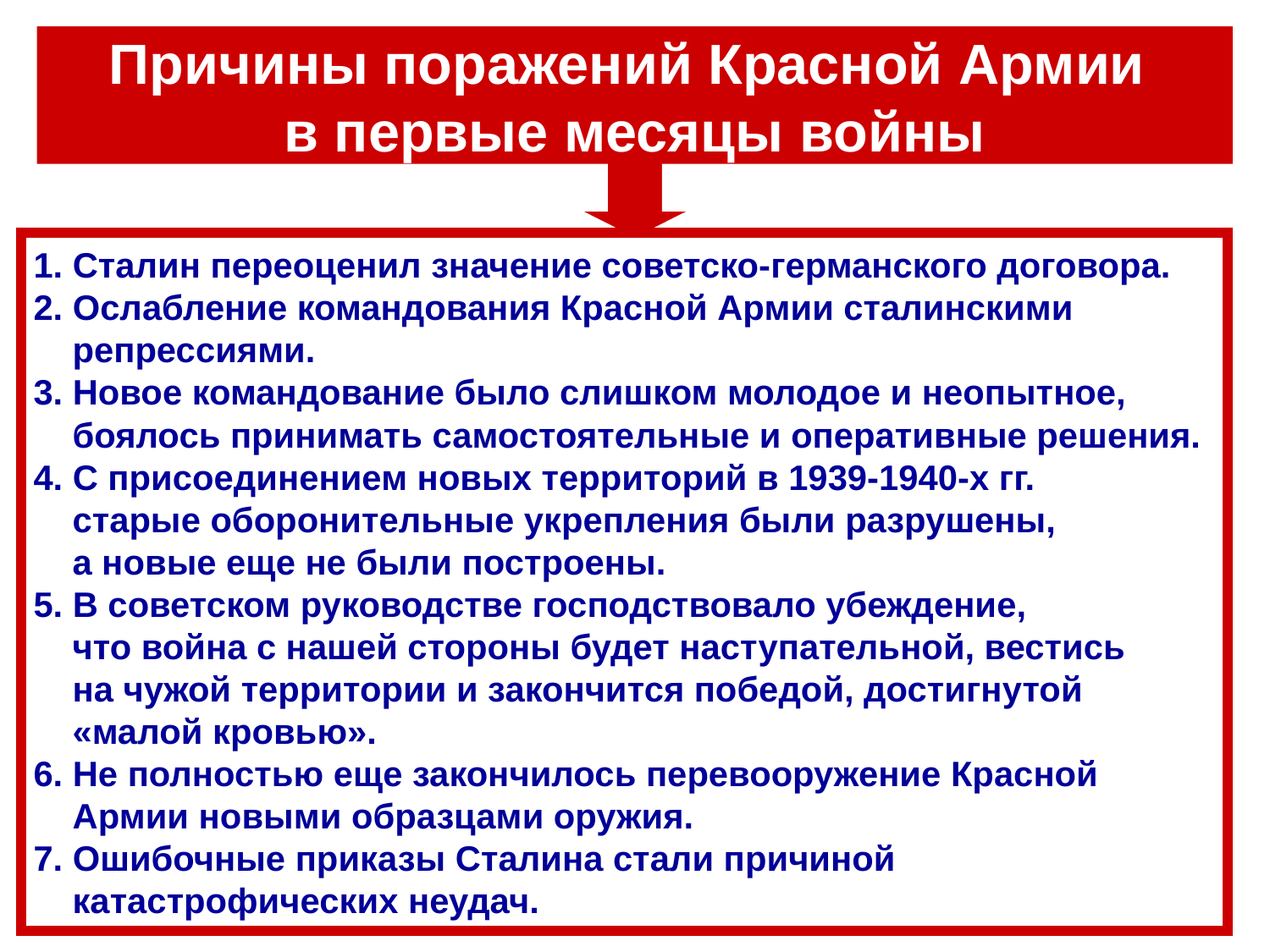

Причины поражений Красной Армии
в первые месяцы войны
1. Сталин переоценил значение советско-германского договора.
2. Ослабление командования Красной Армии сталинскими
    репрессиями.
3. Новое командование было слишком молодое и неопытное,
    боялось принимать самостоятельные и оперативные решения.
4. С присоединением новых территорий в 1939-1940-х гг.
    старые оборонительные укрепления были разрушены,
    а новые еще не были построены.
5. В советском руководстве господствовало убеждение,
    что война с нашей стороны будет наступательной, вестись
    на чужой территории и закончится победой, достигнутой
    «малой кровью».
6. Не полностью еще закончилось перевооружение Красной
    Армии новыми образцами оружия.
7. Ошибочные приказы Сталина стали причиной
    катастрофических неудач.